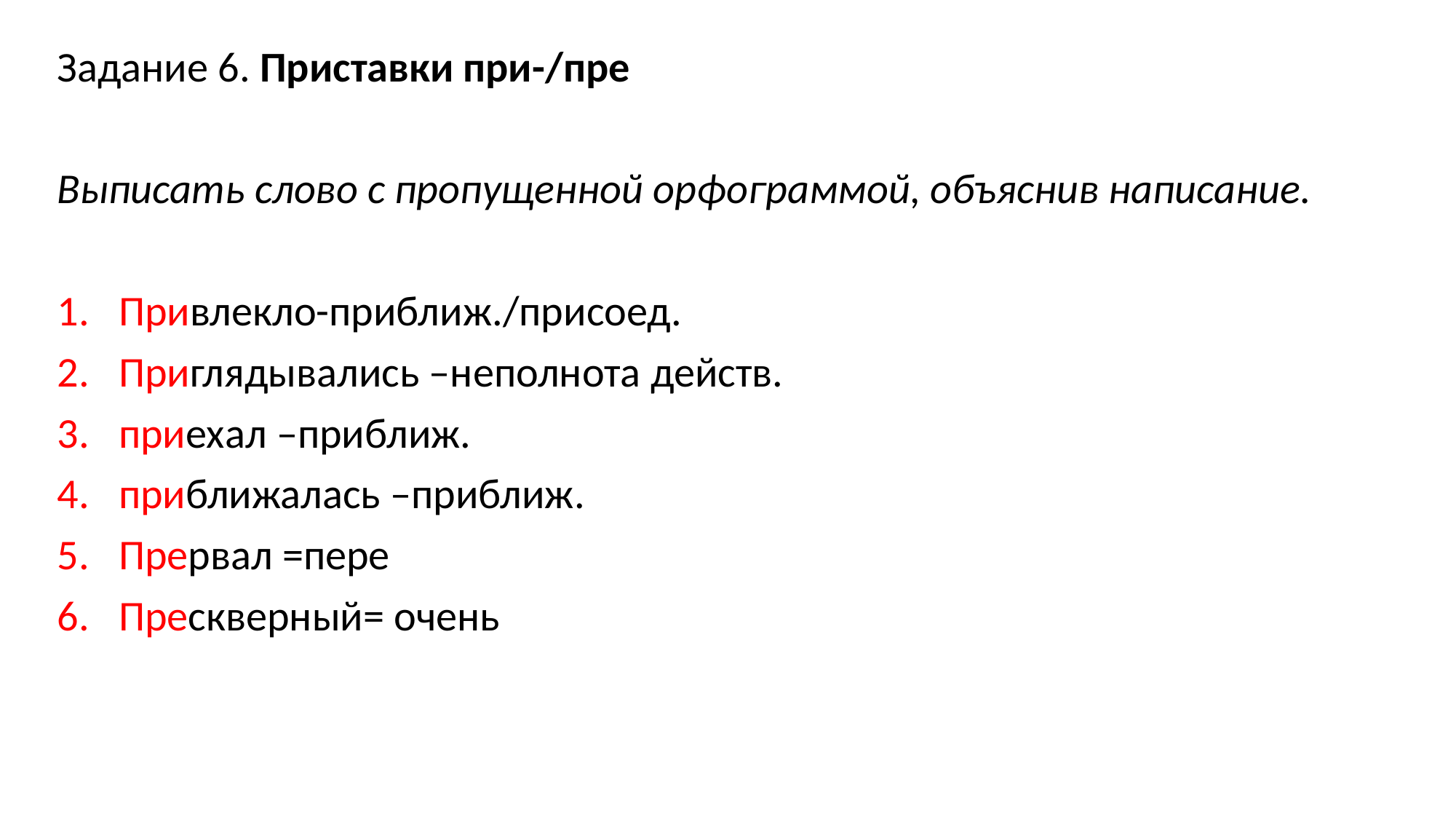

Задание 6. Приставки при-/пре

Выписать слово с пропущенной орфограммой, объяснив написание.

Привлекло-приближ./присоед.
Приглядывались –неполнота действ.
приехал –приближ.
приближалась –приближ.
Прервал =пере
Прескверный= очень